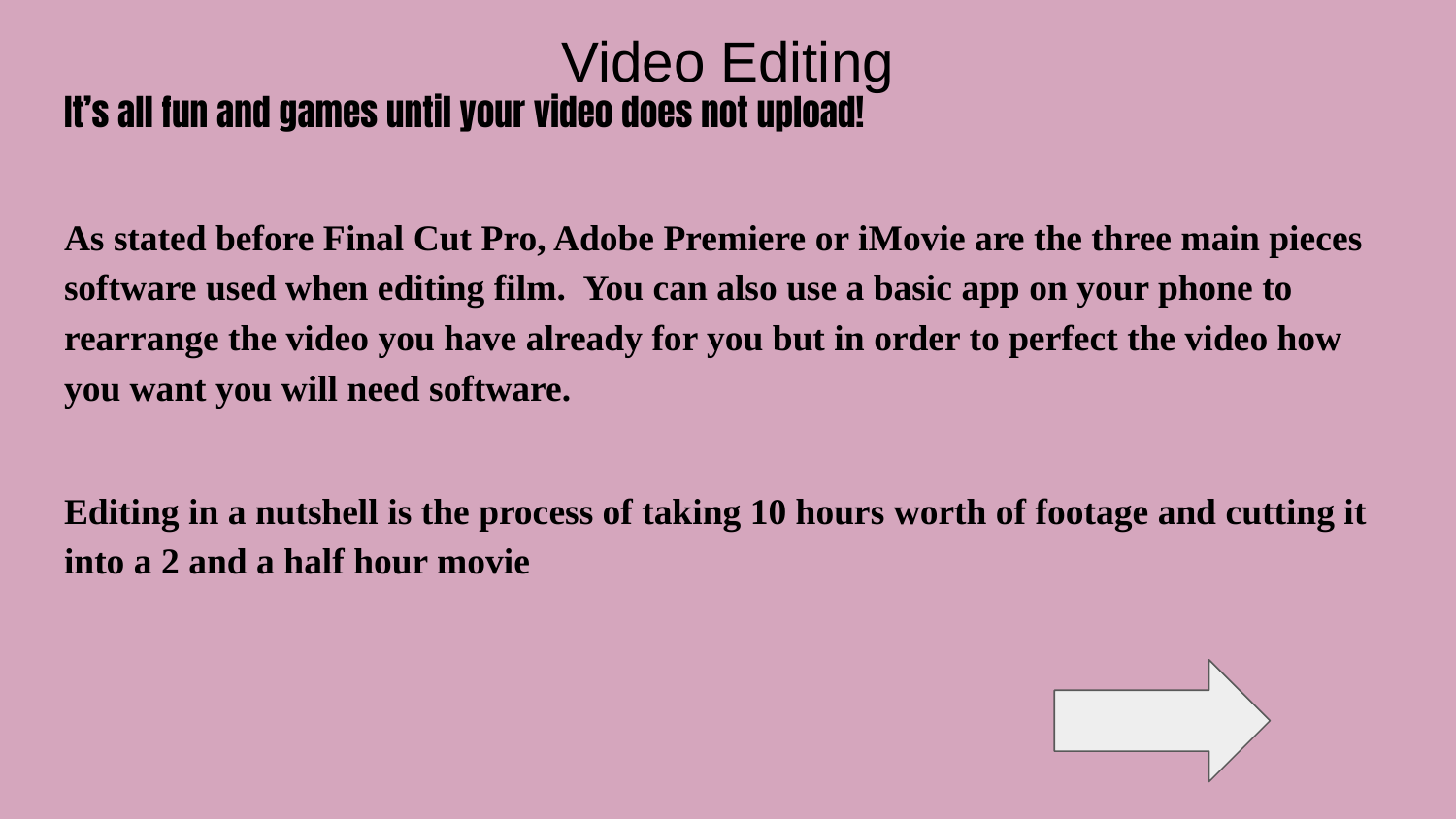

# Video Editing
It’s all fun and games until your video does not upload!
As stated before Final Cut Pro, Adobe Premiere or iMovie are the three main pieces software used when editing film.  You can also use a basic app on your phone to rearrange the video you have already for you but in order to perfect the video how you want you will need software.
Editing in a nutshell is the process of taking 10 hours worth of footage and cutting it into a 2 and a half hour movie